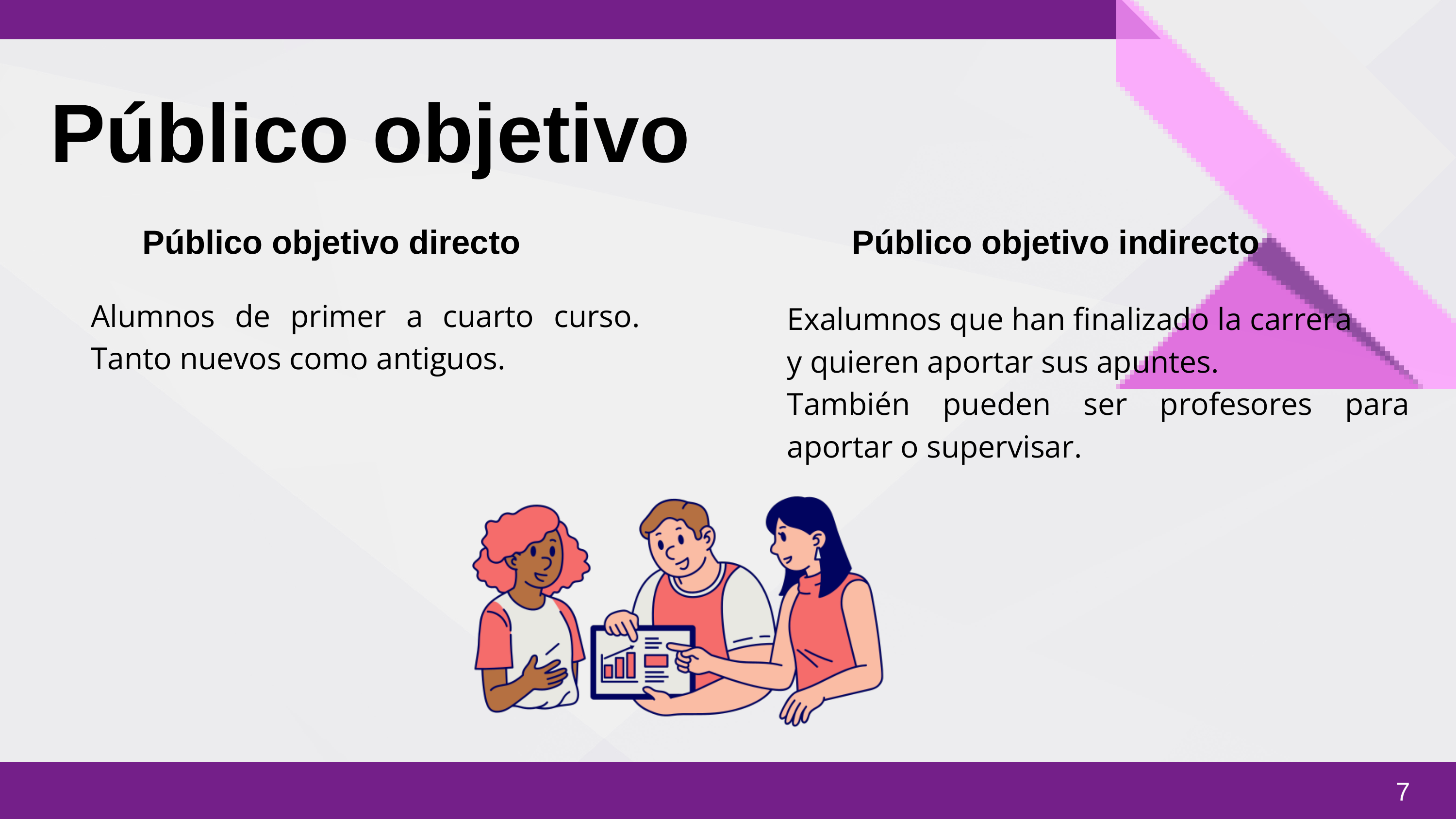

Público objetivo

          Público objetivo directo                                    Público objetivo indirecto
Alumnos de primer a cuarto curso. Tanto nuevos como antiguos.
Exalumnos que han finalizado la carrera
y quieren aportar sus apuntes.
También pueden ser profesores para aportar o supervisar.

7